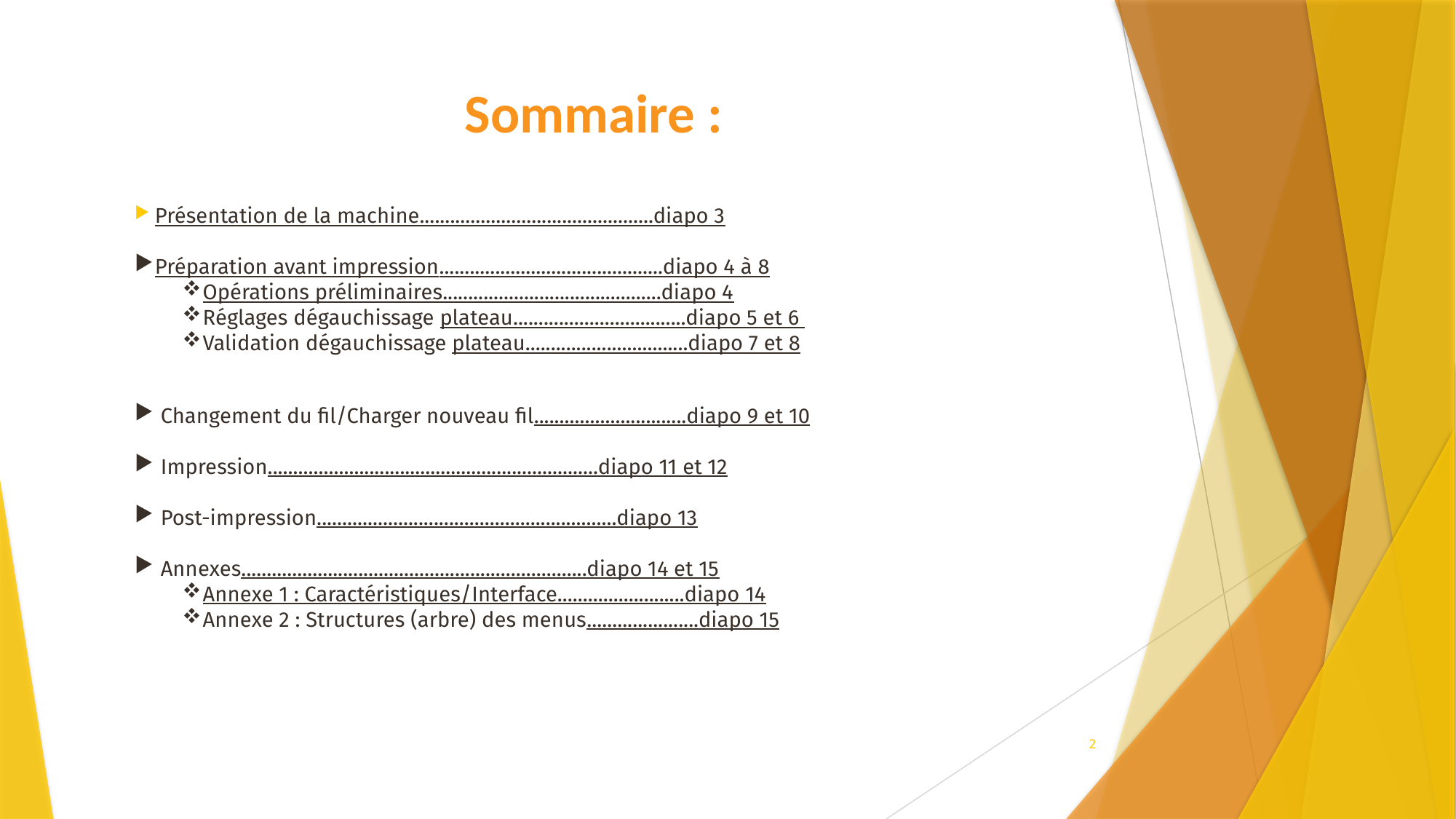

# Sommaire :
Présentation de la machine..............................................diapo 3

Préparation avant impression............................................diapo 4 à 8
Opérations préliminaires...........................................diapo 4
Réglages dégauchissage plateau..................................diapo 5 et 6
Validation dégauchissage plateau................................diapo 7 et 8

 Changement du fil/Charger nouveau fil..............................diapo 9 et 10

 Impression.................................................................diapo 11 et 12

 Post-impression...........................................................diapo 13

 Annexes....................................................................diapo 14 et 15
Annexe 1 : Caractéristiques/Interface.........................diapo 14
Annexe 2 : Structures (arbre) des menus......................diapo 15

2